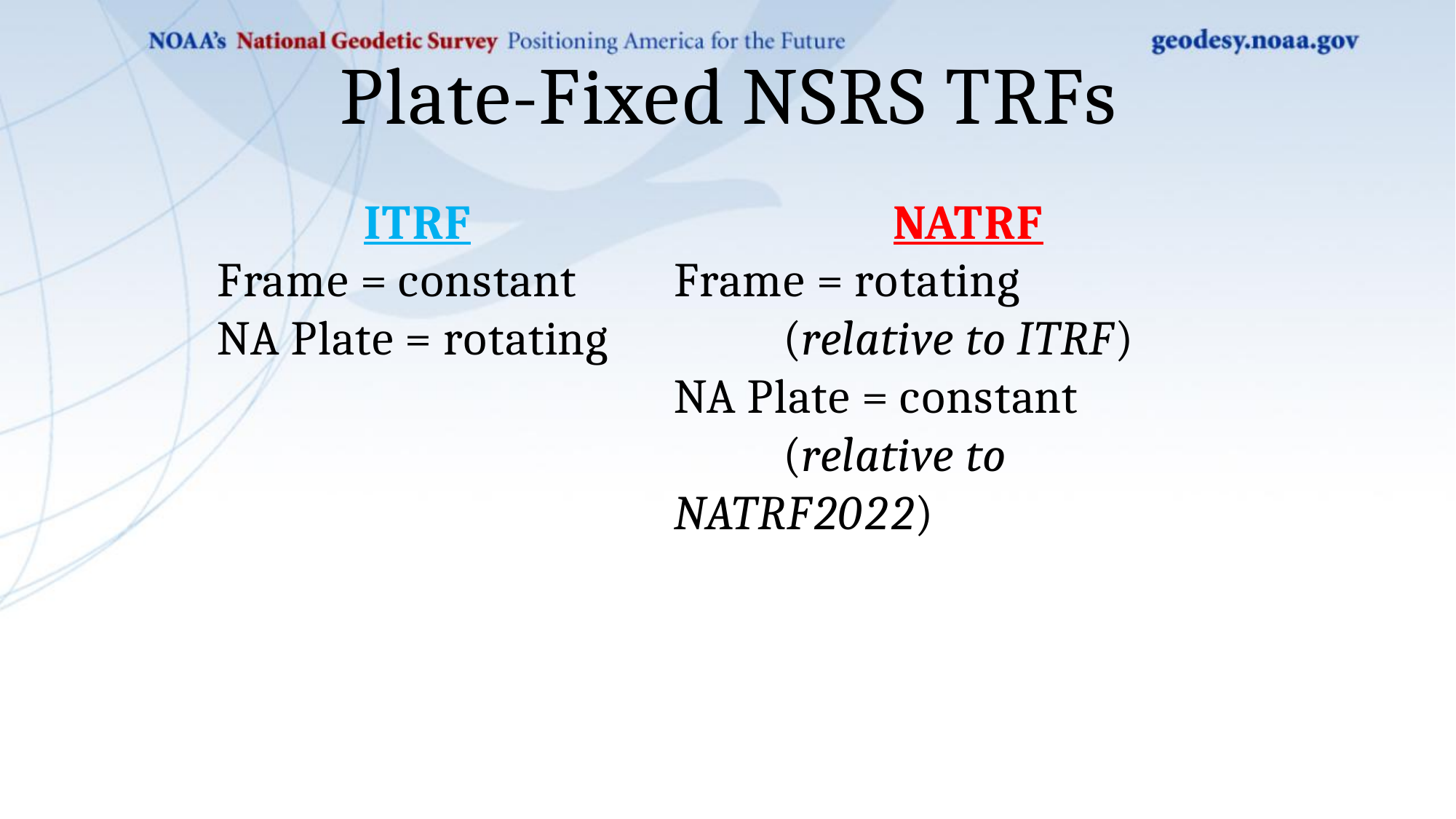

# Plate-Fixed NSRS TRFs
NATRF
Frame = rotating
	(relative to ITRF)
NA Plate = constant
	(relative to NATRF2022)
ITRF
Frame = constant
NA Plate = rotating